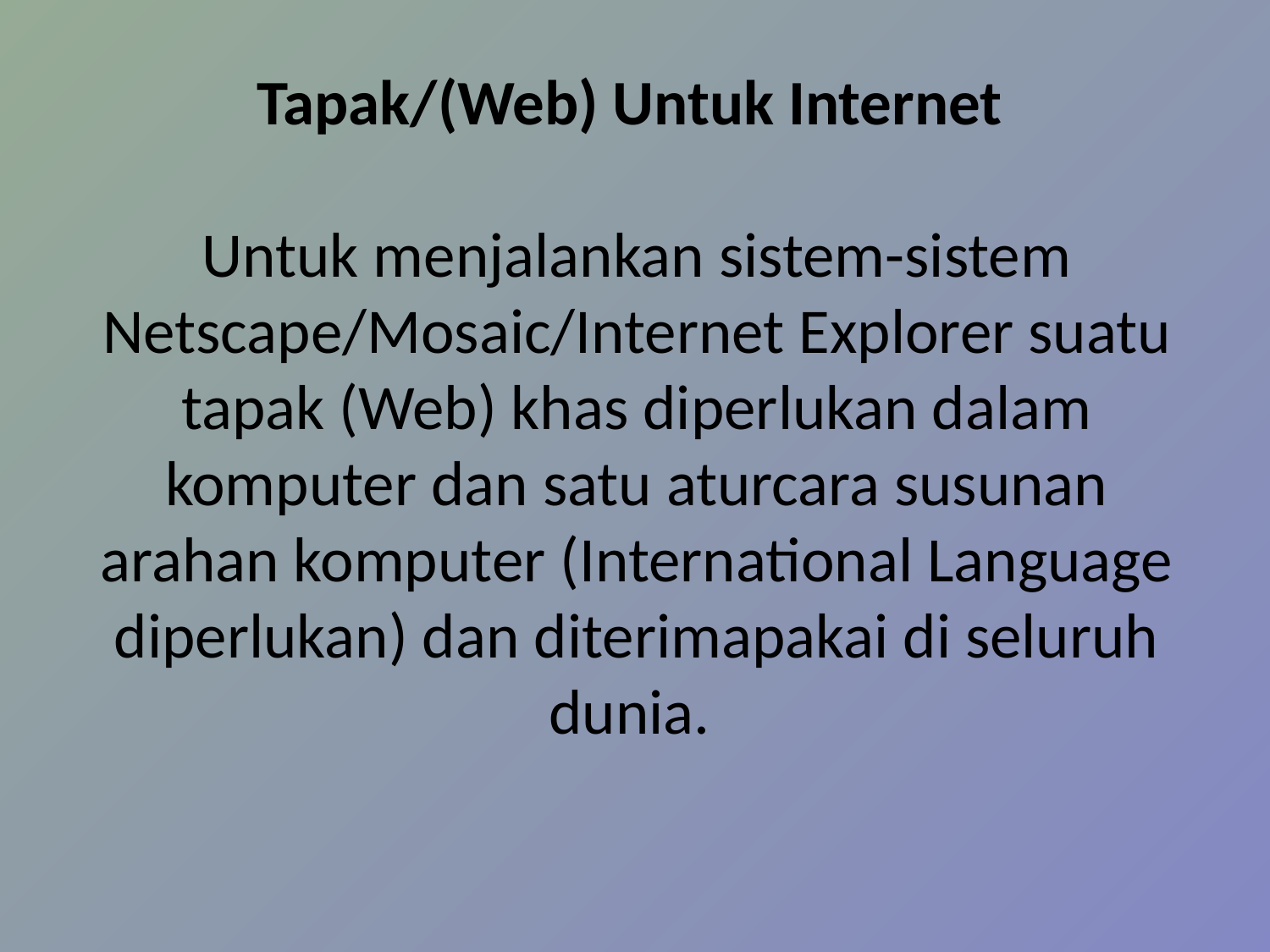

# Tapak/(Web) Untuk Internet Untuk menjalankan sistem-sistem Netscape/Mosaic/Internet Explorer suatu tapak (Web) khas diperlukan dalam komputer dan satu aturcara susunan arahan komputer (International Language diperlukan) dan diterimapakai di seluruh dunia.